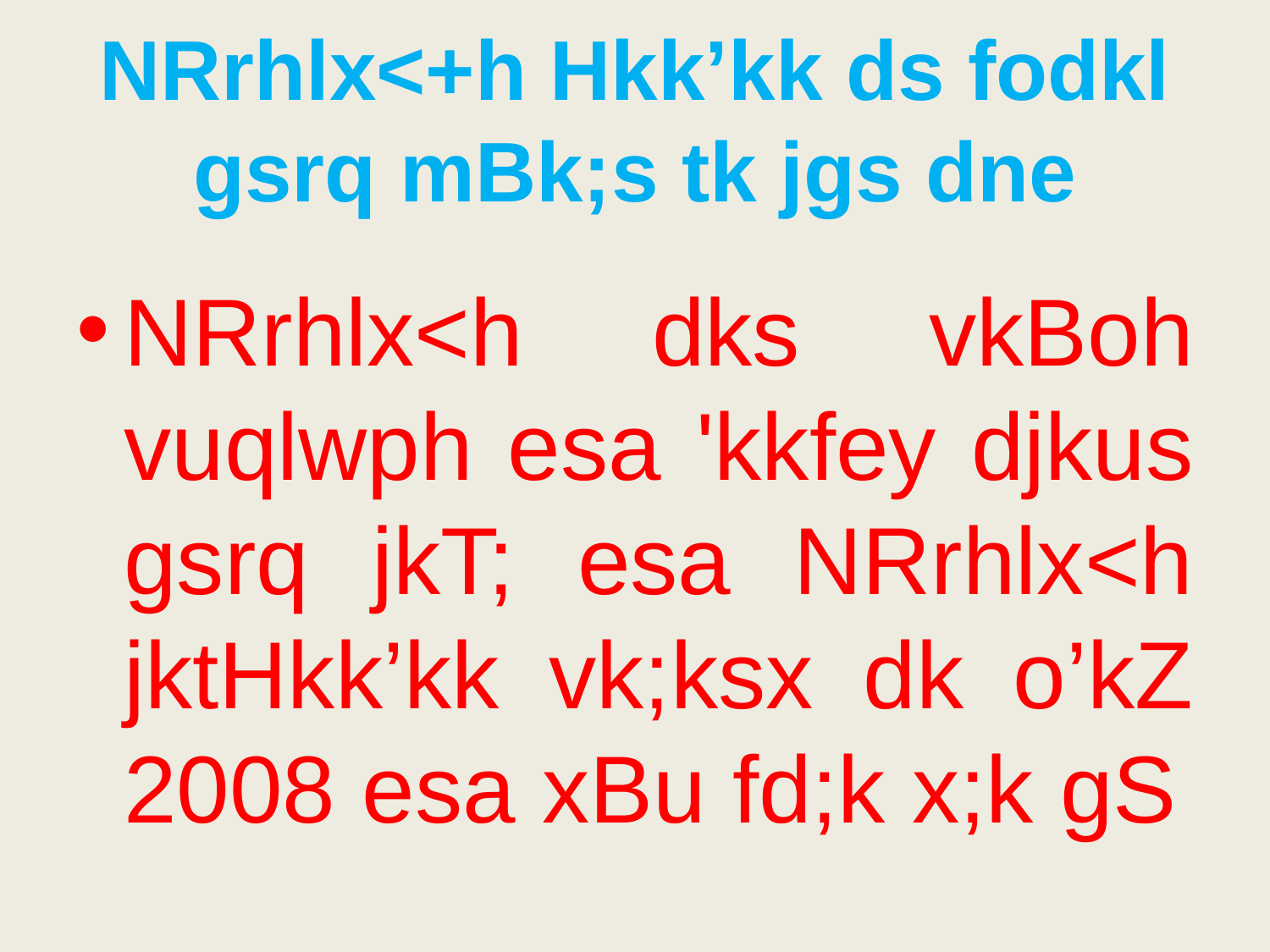

# NRrhlx<+h Hkk’kk ds fodkl gsrq mBk;s tk jgs dne
NRrhlx<h dks vkBoh vuqlwph esa 'kkfey djkus gsrq jkT; esa NRrhlx<h jktHkk’kk vk;ksx dk o’kZ 2008 esa xBu fd;k x;k gS